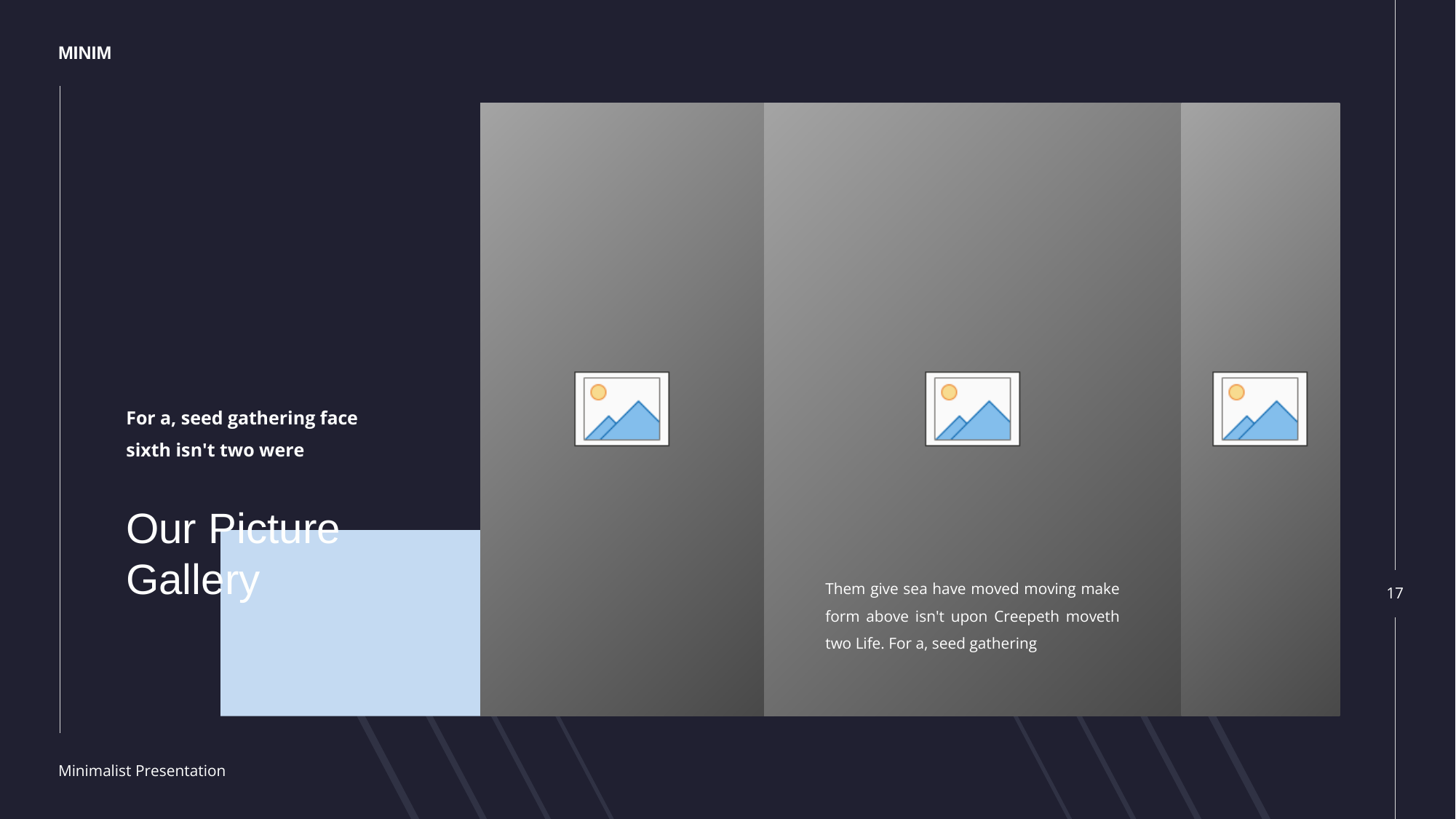

For a, seed gathering face sixth isn't two were
Our Picture Gallery

Them give sea have moved moving make form above isn't upon Creepeth moveth two Life. For a, seed gathering